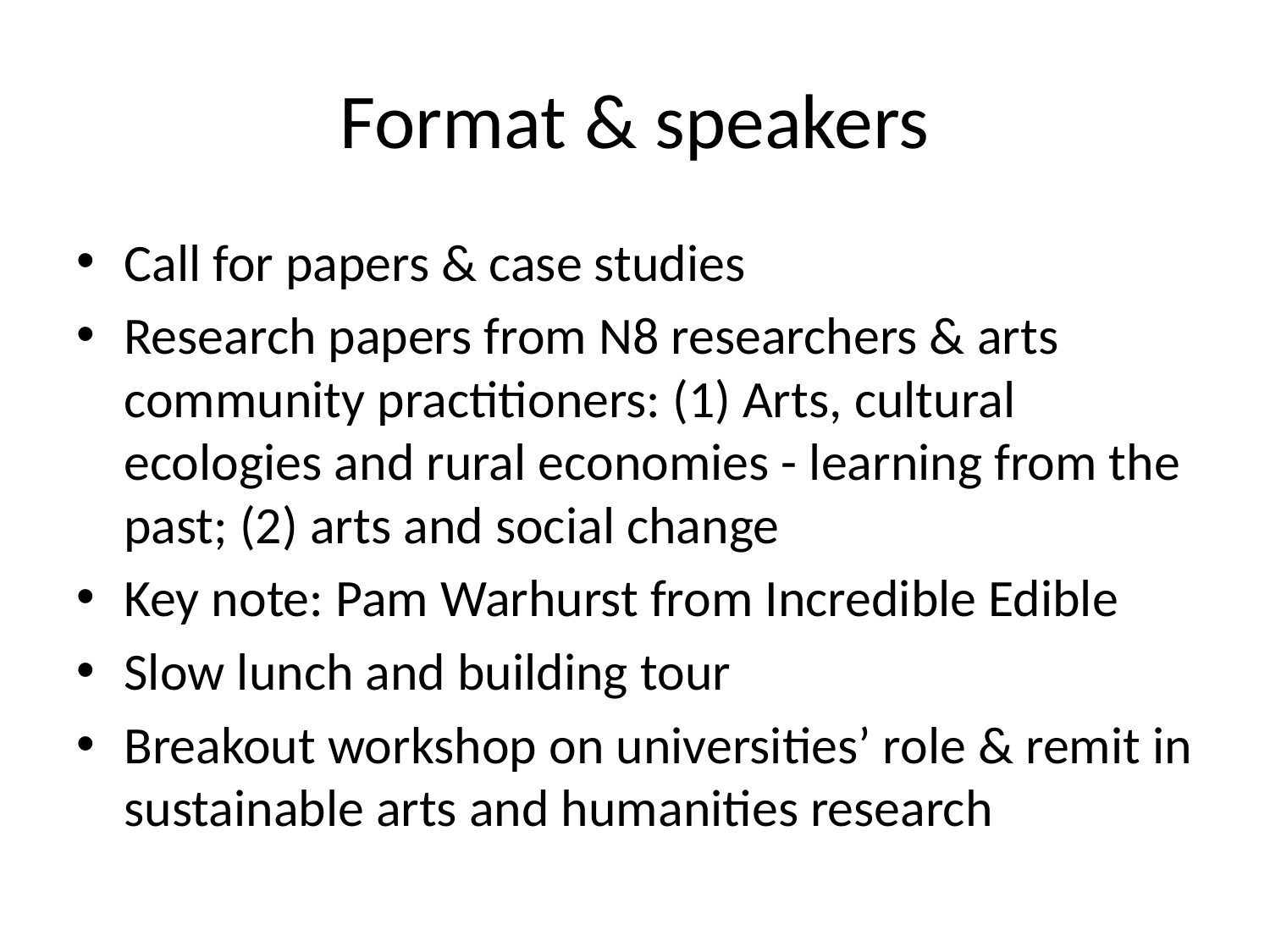

# Format & speakers
Call for papers & case studies
Research papers from N8 researchers & arts community practitioners: (1) Arts, cultural ecologies and rural economies - learning from the past; (2) arts and social change
Key note: Pam Warhurst from Incredible Edible
Slow lunch and building tour
Breakout workshop on universities’ role & remit in sustainable arts and humanities research